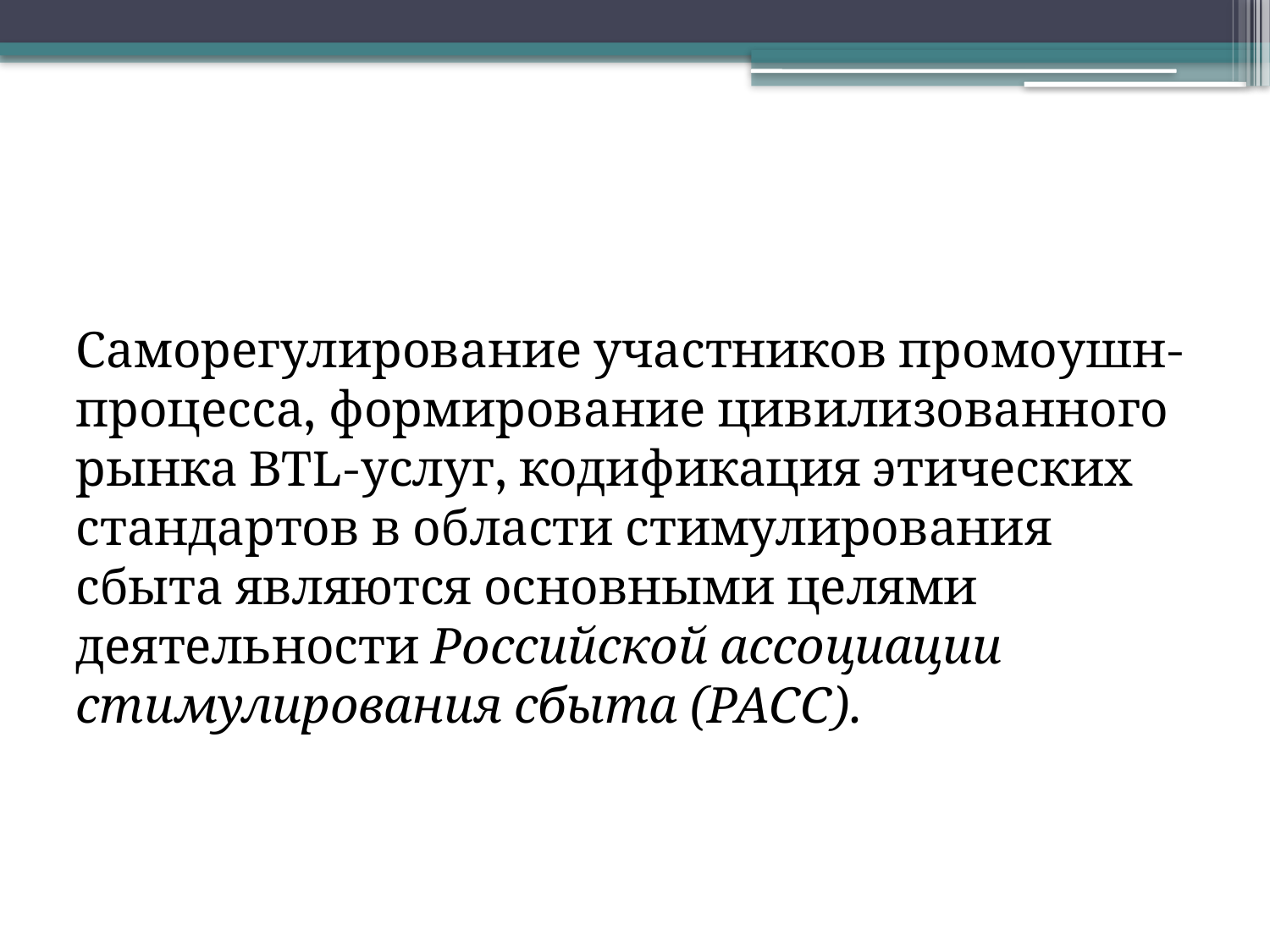

Саморегулирование участников промоушн-процесса, формирование цивилизованного рынка BTL-услуг, кодификация этических стандартов в области стимулирования сбыта являются основными целями деятельности Российской ассоциации стимулирования сбыта (РАСС).